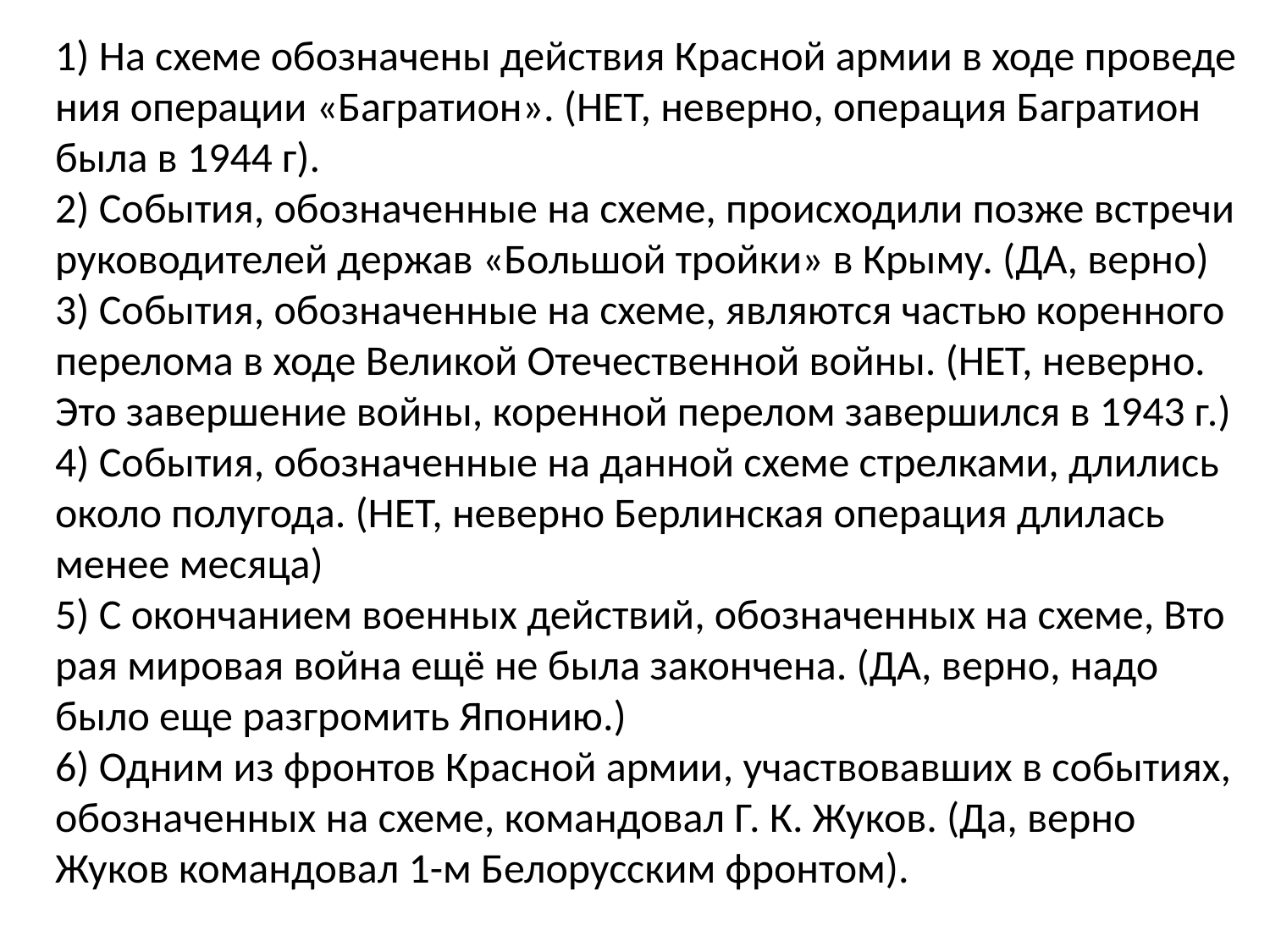

­1) На схеме обо­зна­че­ны дей­ствия Крас­ной армии в ходе про­ве­де­ния опе­ра­ции «Баг­ра­ти­он». (НЕТ, не­вер­но, опе­ра­ция Баг­ра­ти­он была в 1944 г).
2) Со­бы­тия, обо­зна­чен­ные на схеме, про­ис­хо­ди­ли позже встре­чи ру­ко­во­ди­те­лей дер­жав «Боль­шой трой­ки» в Крыму. (ДА, верно)
3) Со­бы­тия, обо­зна­чен­ные на схеме, яв­ля­ют­ся ча­стью ко­рен­но­го пе­ре­ло­ма в ходе Ве­ли­кой Оте­че­ствен­ной войны. (НЕТ, не­вер­но. Это за­вер­ше­ние войны, ко­рен­ной пе­ре­лом за­вер­шил­ся в 1943 г.)
4) Со­бы­тия, обо­зна­чен­ные на дан­ной схеме стрел­ка­ми, дли­лись около по­лу­го­да. (НЕТ, не­вер­но Бер­лин­ская опе­ра­ция дли­лась менее ме­ся­ца)
5) С окон­ча­ни­ем во­ен­ных дей­ствий, обо­зна­чен­ных на схеме, Вто­рая ми­ро­вая война ещё не была за­кон­че­на. (ДА, верно, надо было еще раз­гро­мить Япо­нию.)
6) Одним из фрон­тов Крас­ной армии, участ­во­вав­ших в со­бы­ти­ях, обо­зна­чен­ных на схеме, ко­ман­до­вал Г. К. Жуков. (Да, верно Жуков ко­ман­до­вал 1-м Бе­ло­рус­ским фрон­том).

#